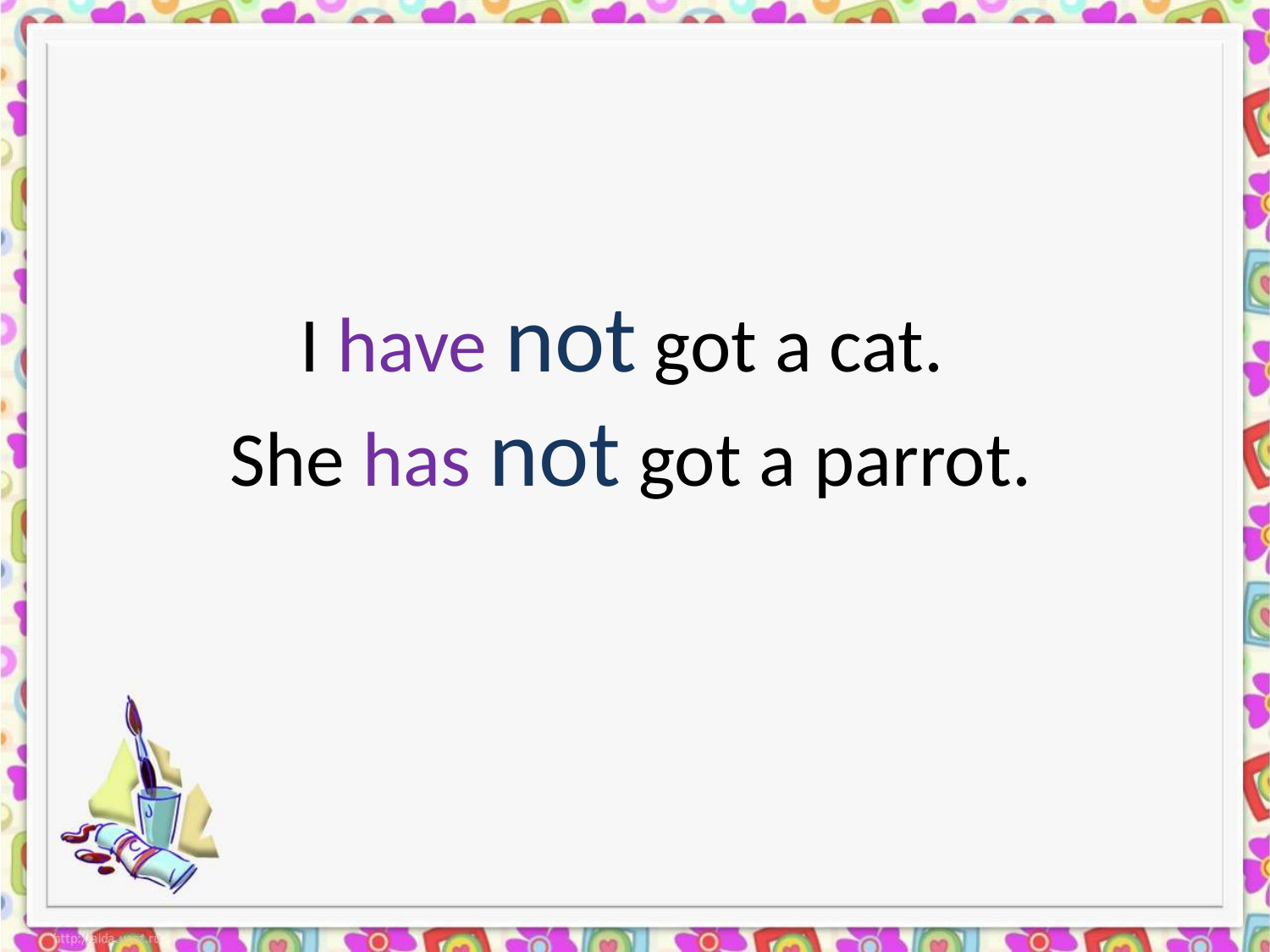

# I have not got a cat. She has not got a parrot.